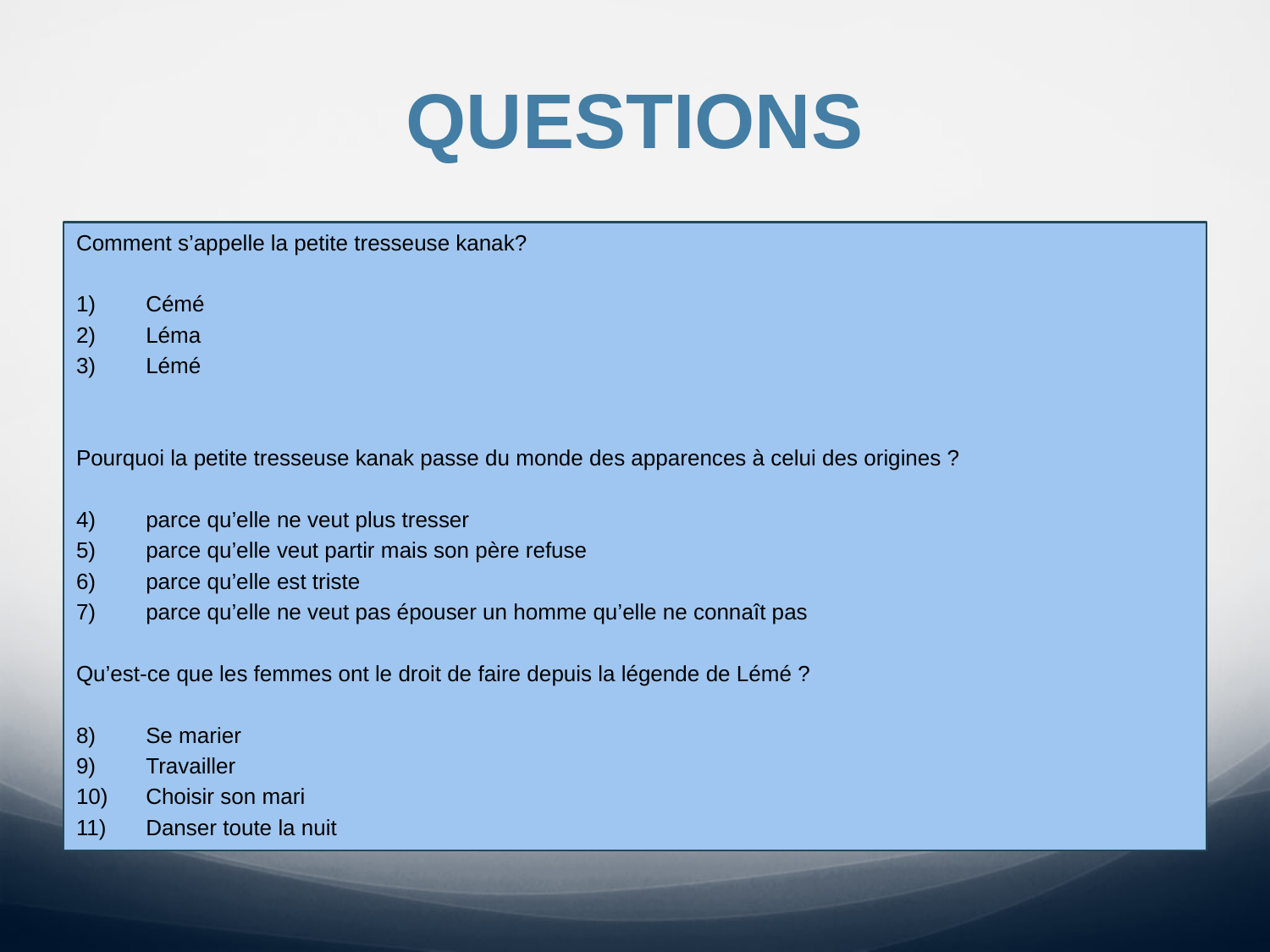

# Questions
Comment s’appelle la petite tresseuse kanak?

Cémé
Léma
Lémé

Pourquoi la petite tresseuse kanak passe du monde des apparences à celui des origines ?

parce qu’elle ne veut plus tresser
parce qu’elle veut partir mais son père refuse
parce qu’elle est triste
parce qu’elle ne veut pas épouser un homme qu’elle ne connaît pas

Qu’est-ce que les femmes ont le droit de faire depuis la légende de Lémé ?

Se marier
Travailler
Choisir son mari
Danser toute la nuit